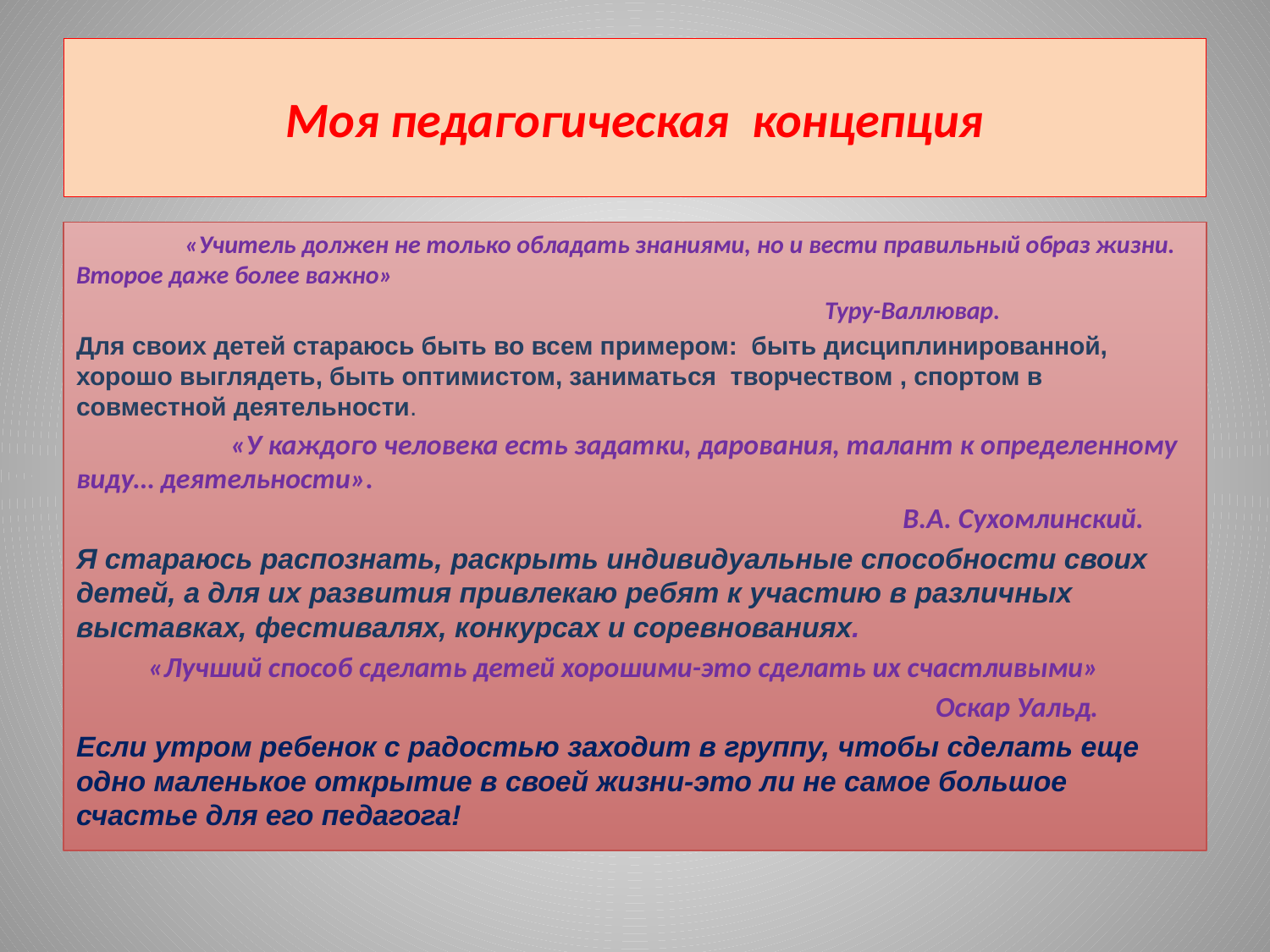

# Моя педагогическая  концепция
                   «Учитель должен не только обладать знаниями, но и вести правильный образ жизни. Второе даже более важно»
                                                                                                                                   Туру-Валлювар.
Для своих детей стараюсь быть во всем примером:  быть дисциплинированной, хорошо выглядеть, быть оптимистом, заниматься  творчеством , спортом в совместной деятельности.
                           «У каждого человека есть задатки, дарования, талант к определенному виду… деятельности».
                                                                                                                              В.А. Сухомлинский.
Я стараюсь распознать, раскрыть индивидуальные способности своих детей, а для их развития привлекаю ребят к участию в различных выставках, фестивалях, конкурсах и соревнованиях.
           «Лучший способ сделать детей хорошими-это сделать их счастливыми»
                                                                                                                                   Оскар Уальд.
Если утром ребенок с радостью заходит в группу, чтобы сделать еще одно маленькое открытие в своей жизни-это ли не самое большое счастье для его педагога!